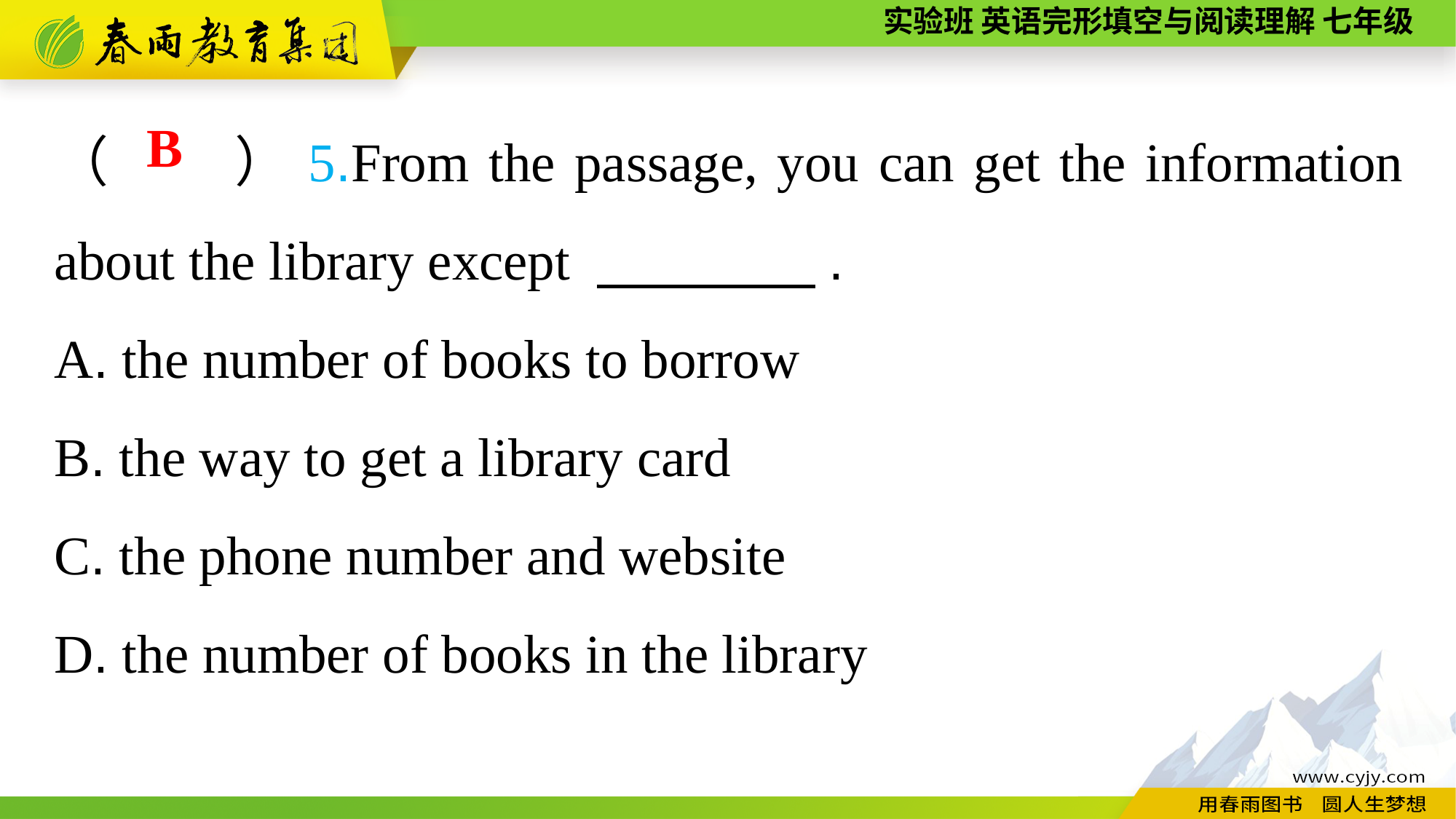

（　　）5.From the passage, you can get the information about the library except 　　　　.
A. the number of books to borrow
B. the way to get a library card
C. the phone number and website
D. the number of books in the library
B